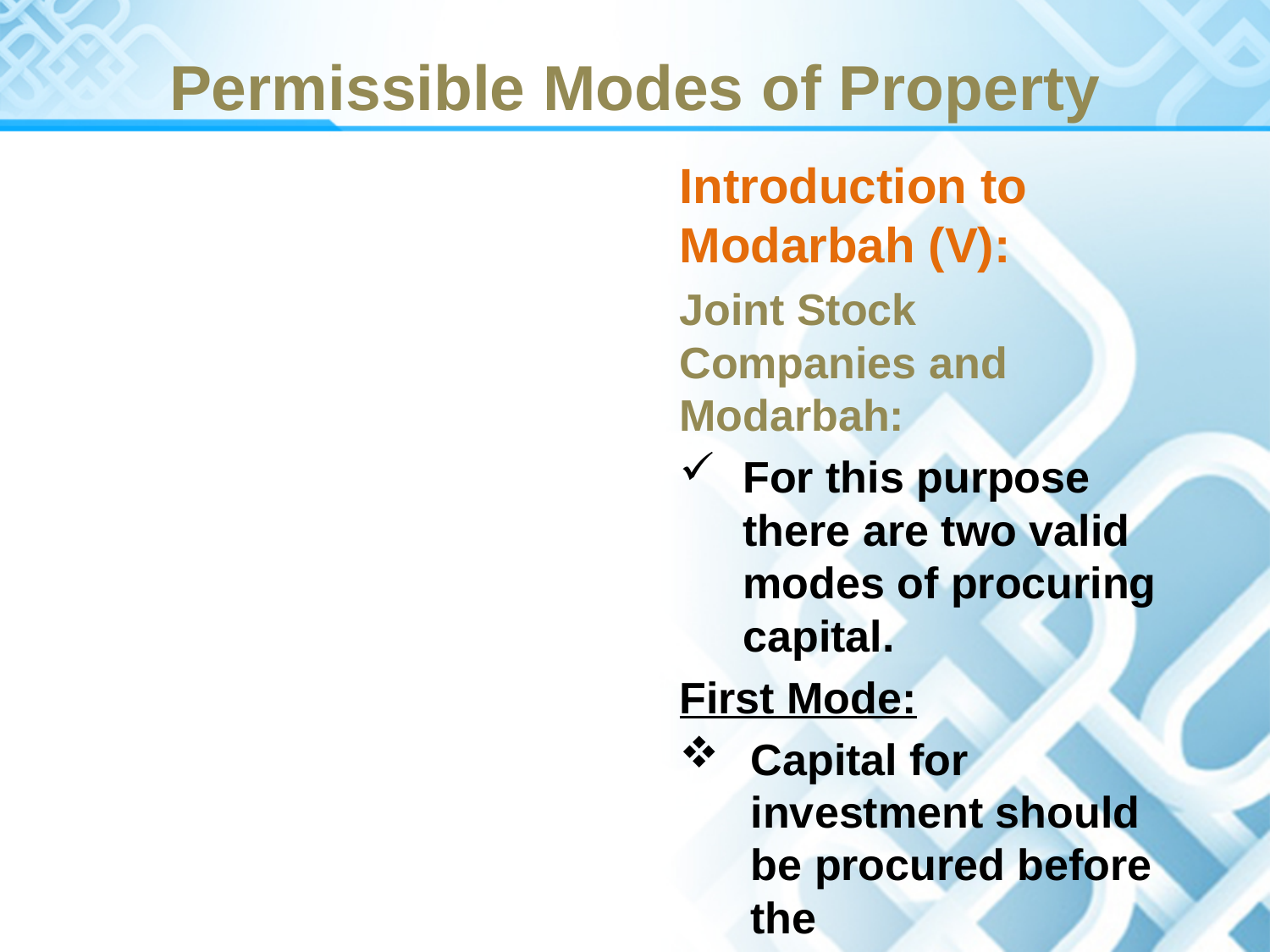

Permissible Modes of Property
Introduction to Modarbah (V):
Joint Stock Companies and Modarbah:
For this purpose there are two valid modes of procuring capital.
First Mode:
Capital for investment should be procured before the commencement of the business.